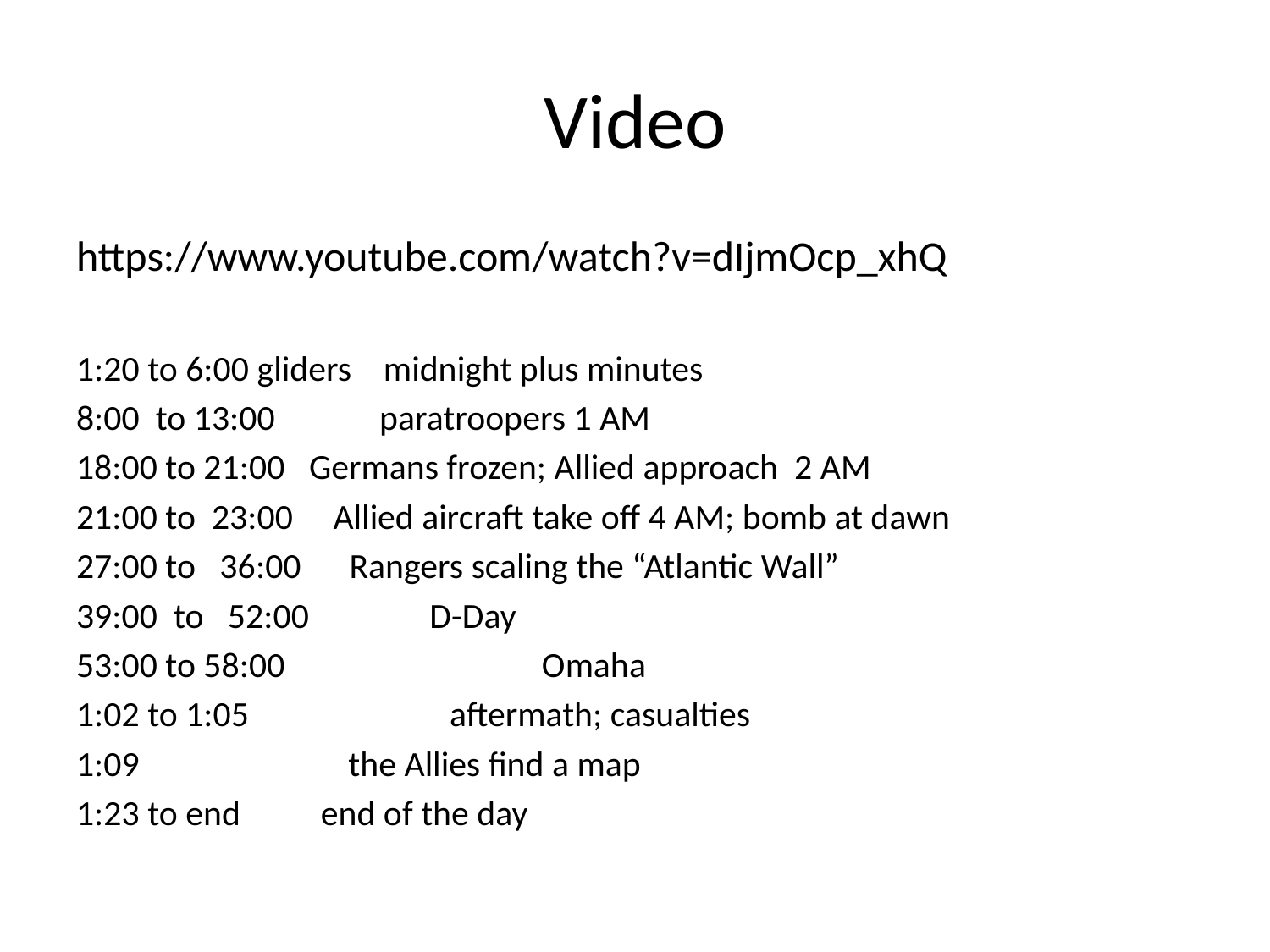

# Video
https://www.youtube.com/watch?v=dIjmOcp_xhQ

1:20 to 6:00 gliders    midnight plus minutes
8:00  to 13:00             paratroopers 1 AM
18:00 to 21:00   Germans frozen; Allied approach  2 AM
21:00 to  23:00     Allied aircraft take off 4 AM; bomb at dawn
27:00 to   36:00      Rangers scaling the “Atlantic Wall”
39:00  to   52:00               D-Day
53:00 to 58:00                                Omaha
1:02 to 1:05                         aftermath; casualties
1:09                          the Allies find a map
1:23 to end          end of the day